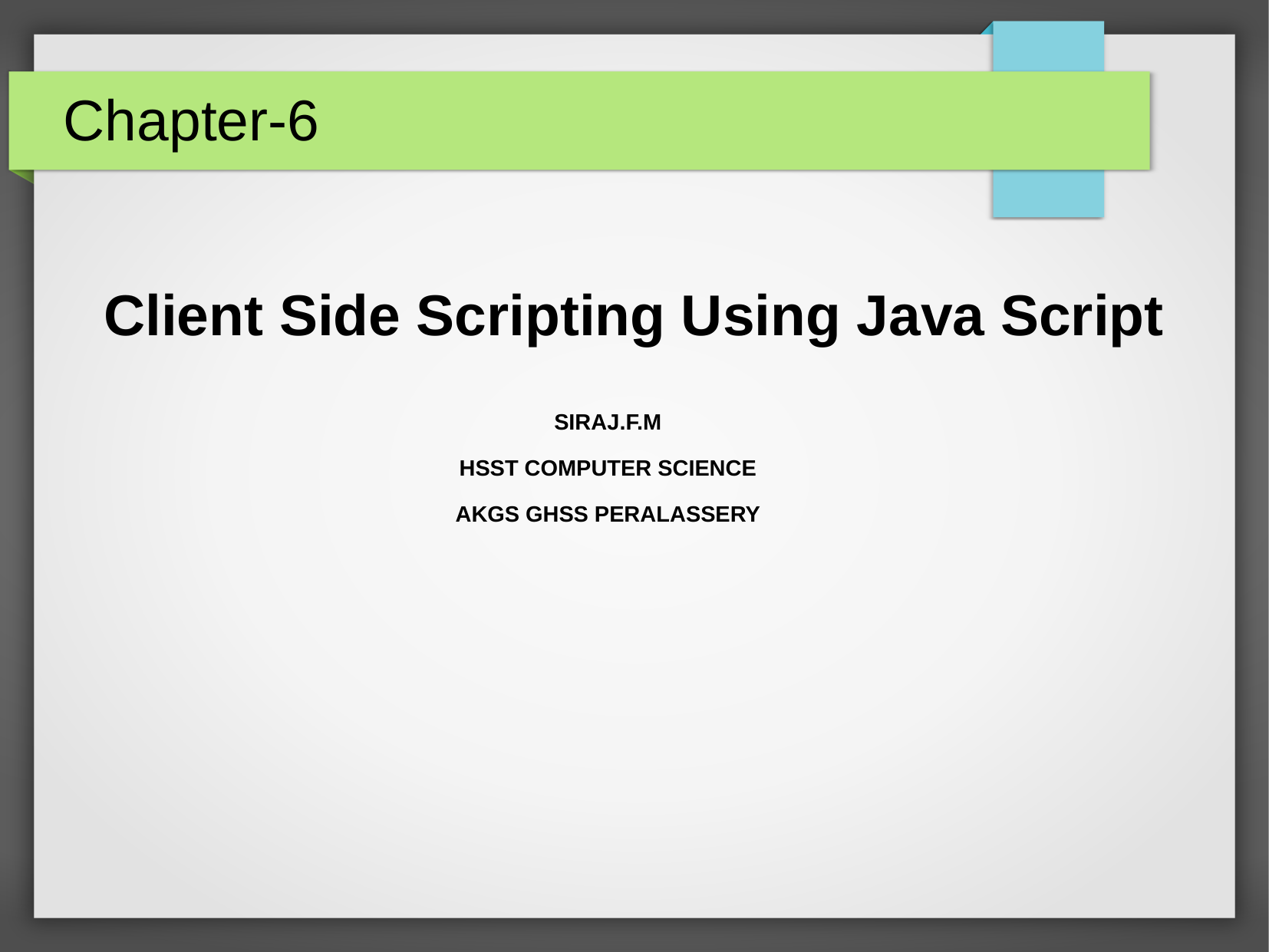

Chapter-6
Client Side Scripting Using Java Script
SIRAJ.F.M
HSST COMPUTER SCIENCE
AKGS GHSS PERALASSERY